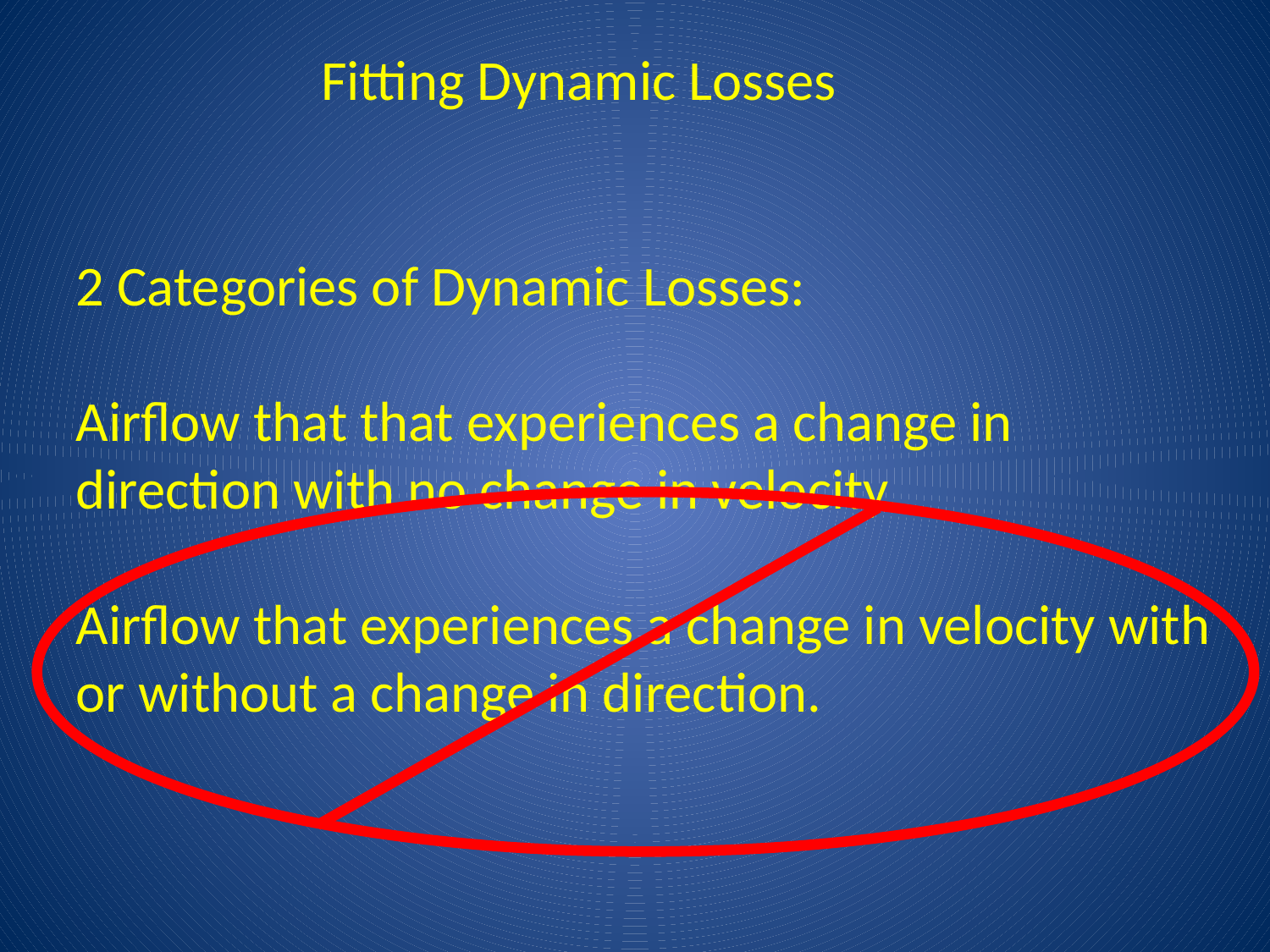

Fitting Dynamic Losses
2 Categories of Dynamic Losses:

Airflow that that experiences a change in direction with no change in velocity.

Airflow that experiences a change in velocity with or without a change in direction.